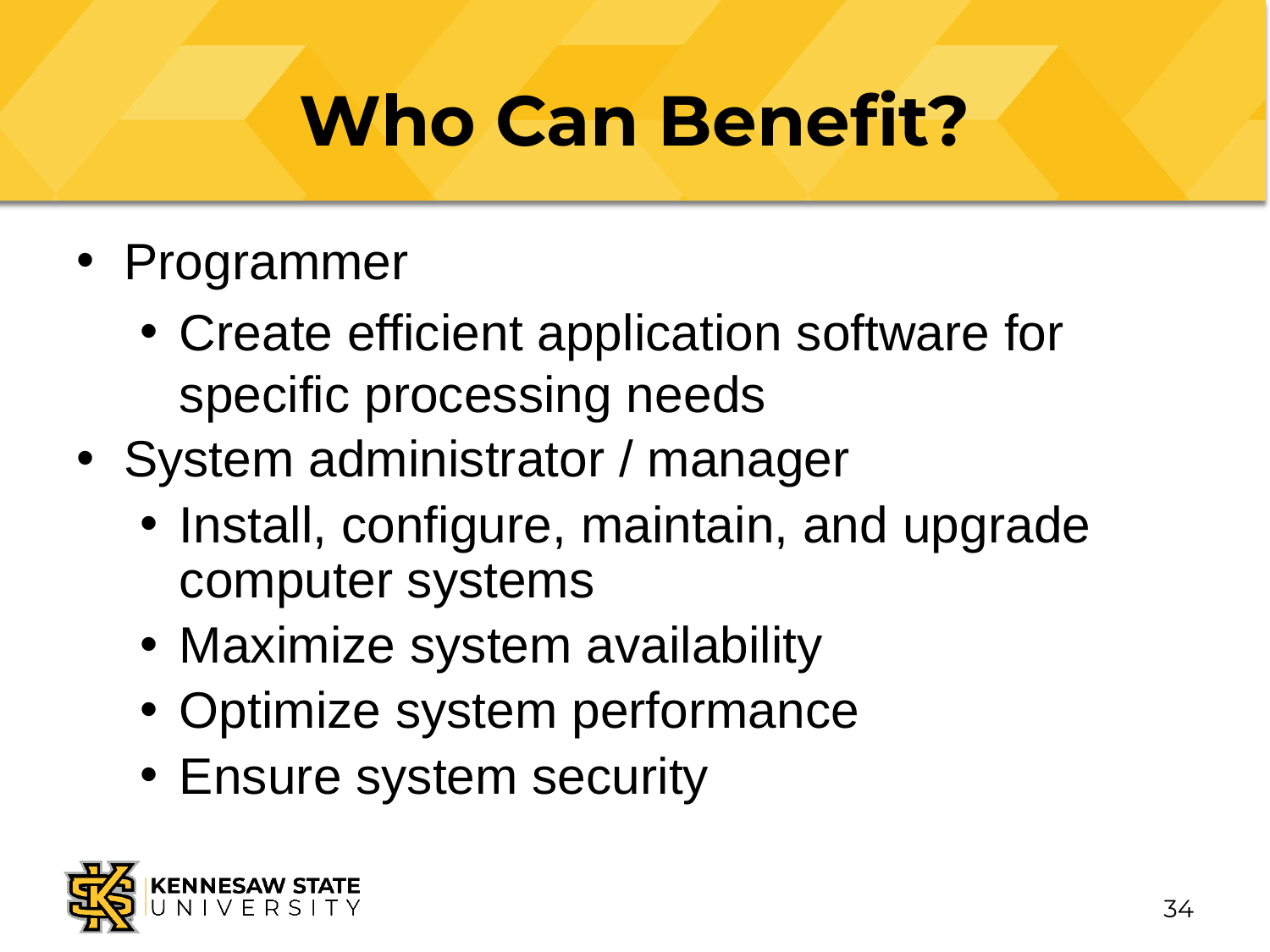

# Who Can Benefit?
Programmer
Create efficient application software for specific processing needs
System administrator / manager
Install, configure, maintain, and upgrade computer systems
Maximize system availability
Optimize system performance
Ensure system security
34